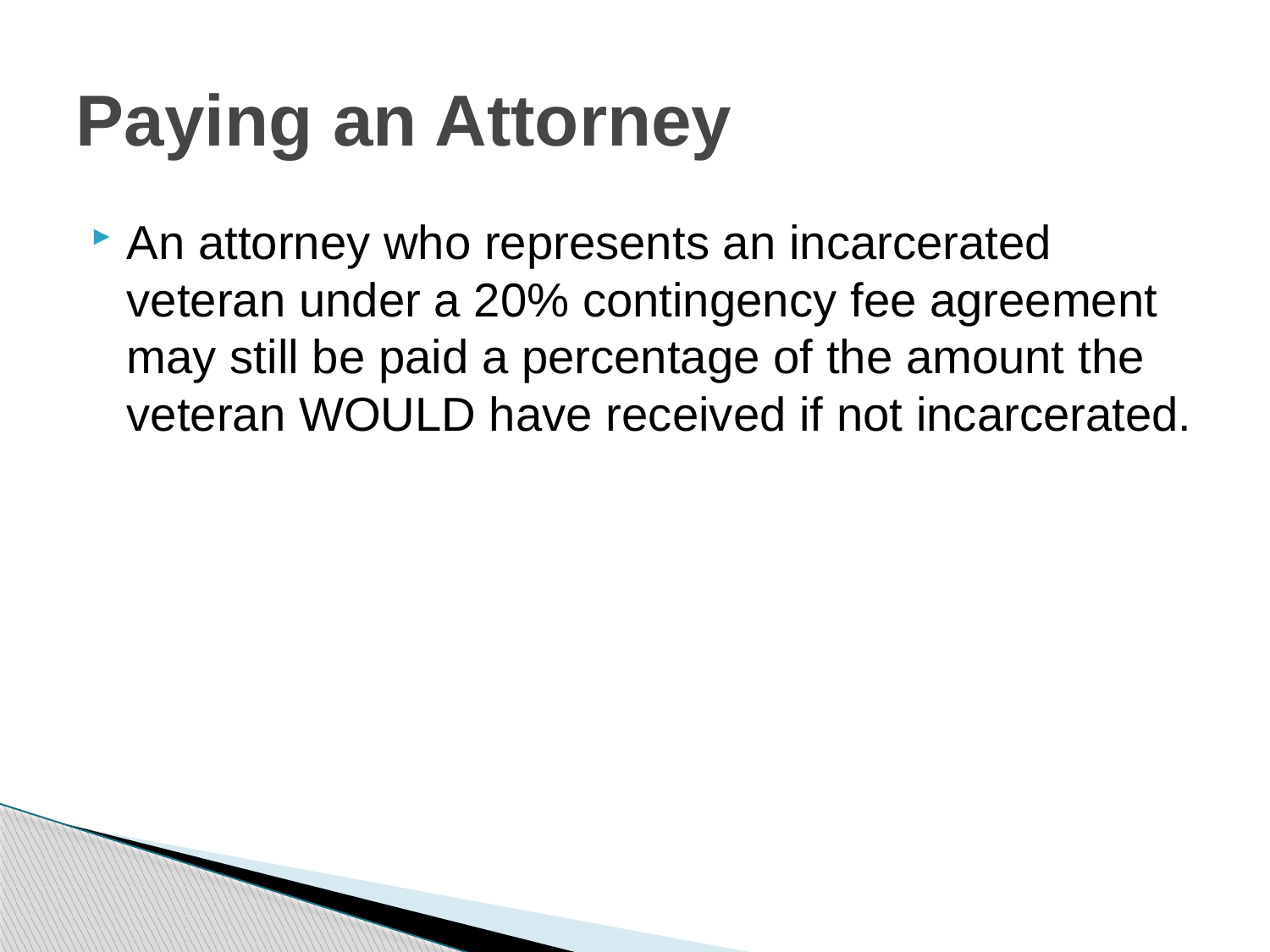

# Paying an Attorney
An attorney who represents an incarcerated veteran under a 20% contingency fee agreement may still be paid a percentage of the amount the veteran WOULD have received if not incarcerated.